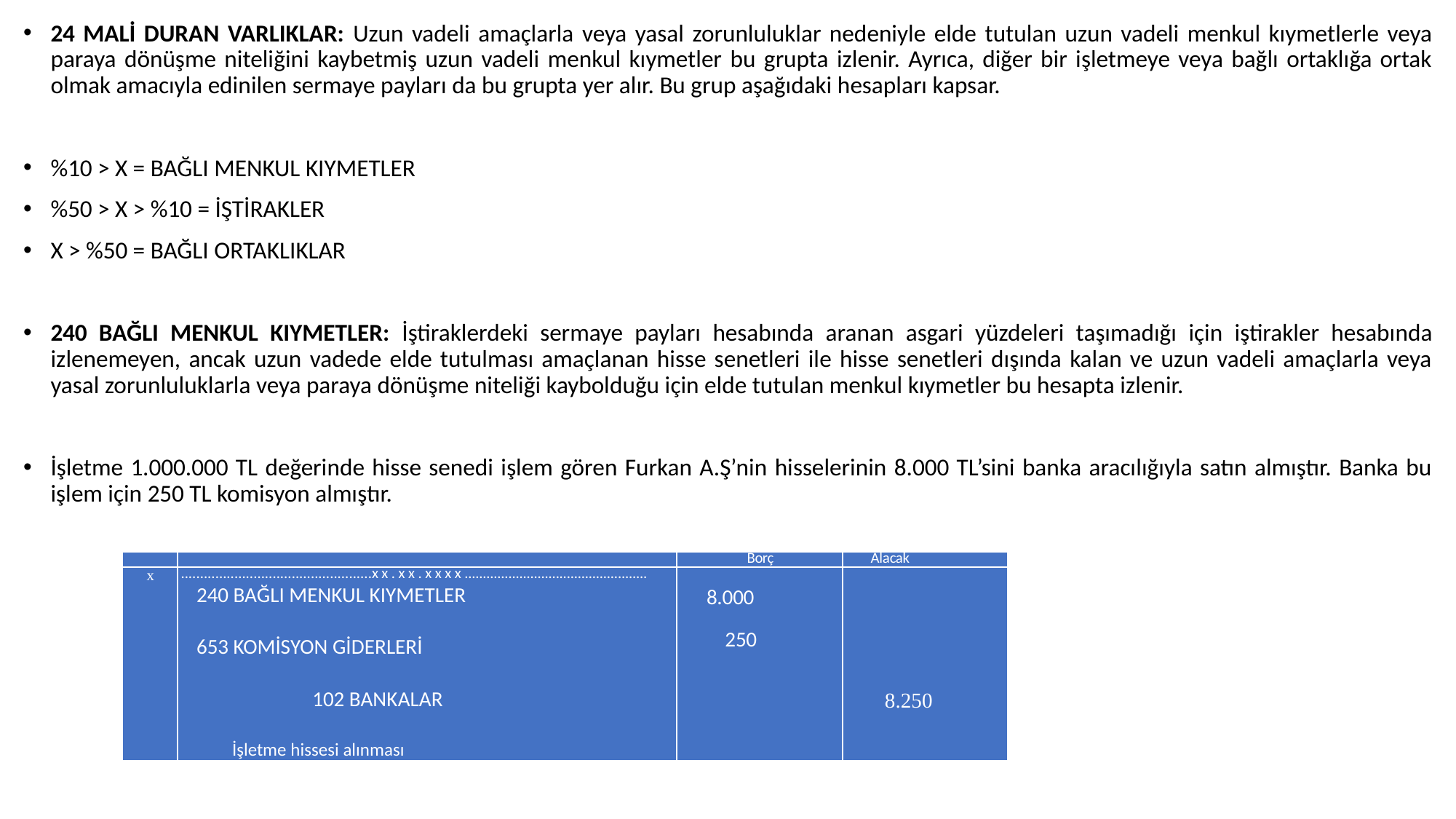

24 MALİ DURAN VARLIKLAR: Uzun vadeli amaçlarla veya yasal zorunluluklar nedeniyle elde tutulan uzun vadeli menkul kıymetlerle veya paraya dönüşme niteliğini kaybetmiş uzun vadeli menkul kıymetler bu grupta izlenir. Ayrıca, diğer bir işletmeye veya bağlı ortaklığa ortak olmak amacıyla edinilen sermaye payları da bu grupta yer alır. Bu grup aşağıdaki hesapları kapsar.

%10 > X = BAĞLI MENKUL KIYMETLER
%50 > X > %10 = İŞTİRAKLER
X > %50 = BAĞLI ORTAKLIKLAR

240 BAĞLI MENKUL KIYMETLER: İştiraklerdeki sermaye payları hesabında aranan asgari yüzdeleri taşımadığı için iştirakler hesabında izlenemeyen, ancak uzun vadede elde tutulması amaçlanan hisse senetleri ile hisse senetleri dışında kalan ve uzun vadeli amaçlarla veya yasal zorunluluklarla veya paraya dönüşme niteliği kaybolduğu için elde tutulan menkul kıymetler bu hesapta izlenir.

İşletme 1.000.000 TL değerinde hisse senedi işlem gören Furkan A.Ş’nin hisselerinin 8.000 TL’sini banka aracılığıyla satın almıştır. Banka bu işlem için 250 TL komisyon almıştır.

|  |  | Borç | Alacak |
| --- | --- | --- | --- |
| x | ..................................................xx.xx.xxxx.................................................. 240 BAĞLI MENKUL KIYMETLER 653 KOMİSYON GİDERLERİ     102 BANKALAR İşletme hissesi alınması | 8.000 250 | 8.250 |